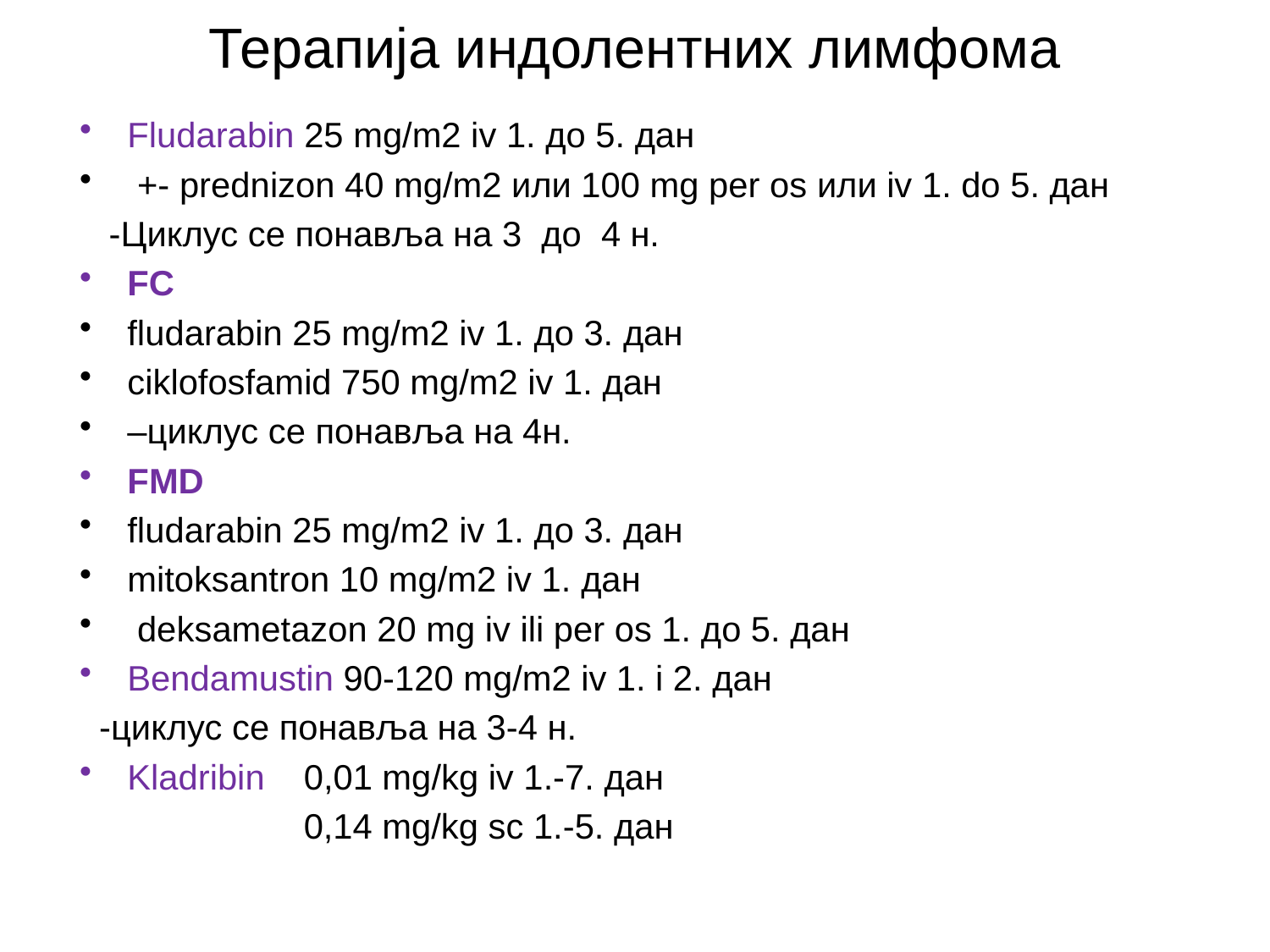

# Терапија индолентних лимфома
Fludarabin 25 mg/m2 iv 1. дo 5. дан
 +- prednizon 40 mg/m2 или 100 mg per os или iv 1. do 5. дан
   -Циклус се понавља на 3  до  4 н.
FC
ﬂudarabin 25 mg/m2 iv 1. до 3. дан
ciklofosfamid 750 mg/m2 iv 1. дан
–циклус се понавља на 4н.
FМD
ﬂudarabin 25 mg/m2 iv 1. до 3. дан
mitoksantron 10 mg/m2 iv 1. дан
 deksametazon 20 mg iv ili per os 1. дo 5. дан
Bendamustin 90-120 mg/m2 iv 1. i 2. дан
  -циклус се понавља на 3-4 н.
Kladribin    0,01 mg/kg iv 1.-7. дан
                       0,14 mg/kg sc 1.-5. дан